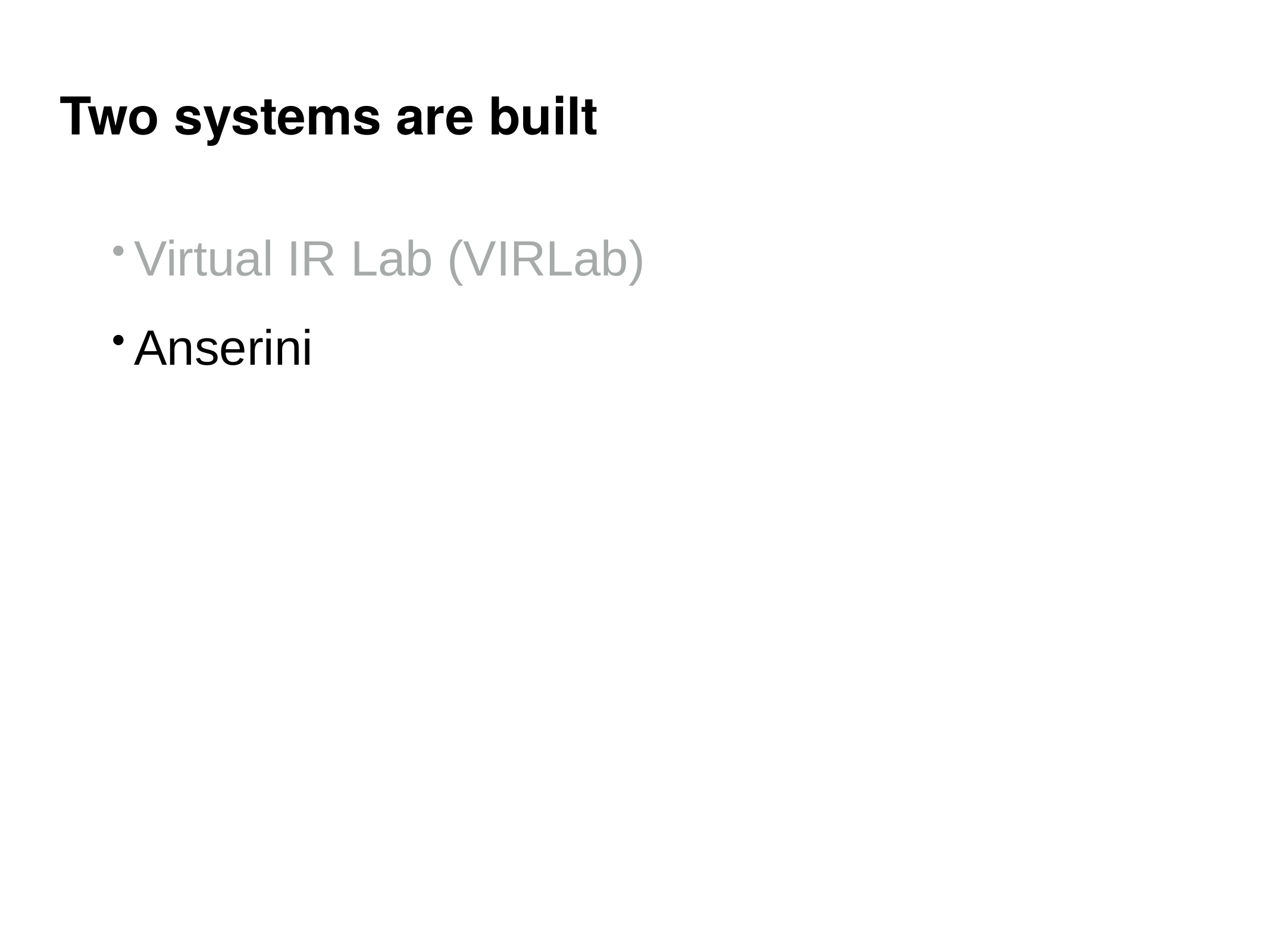

# Two systems are built
Virtual IR Lab (VIRLab)
Anserini
38